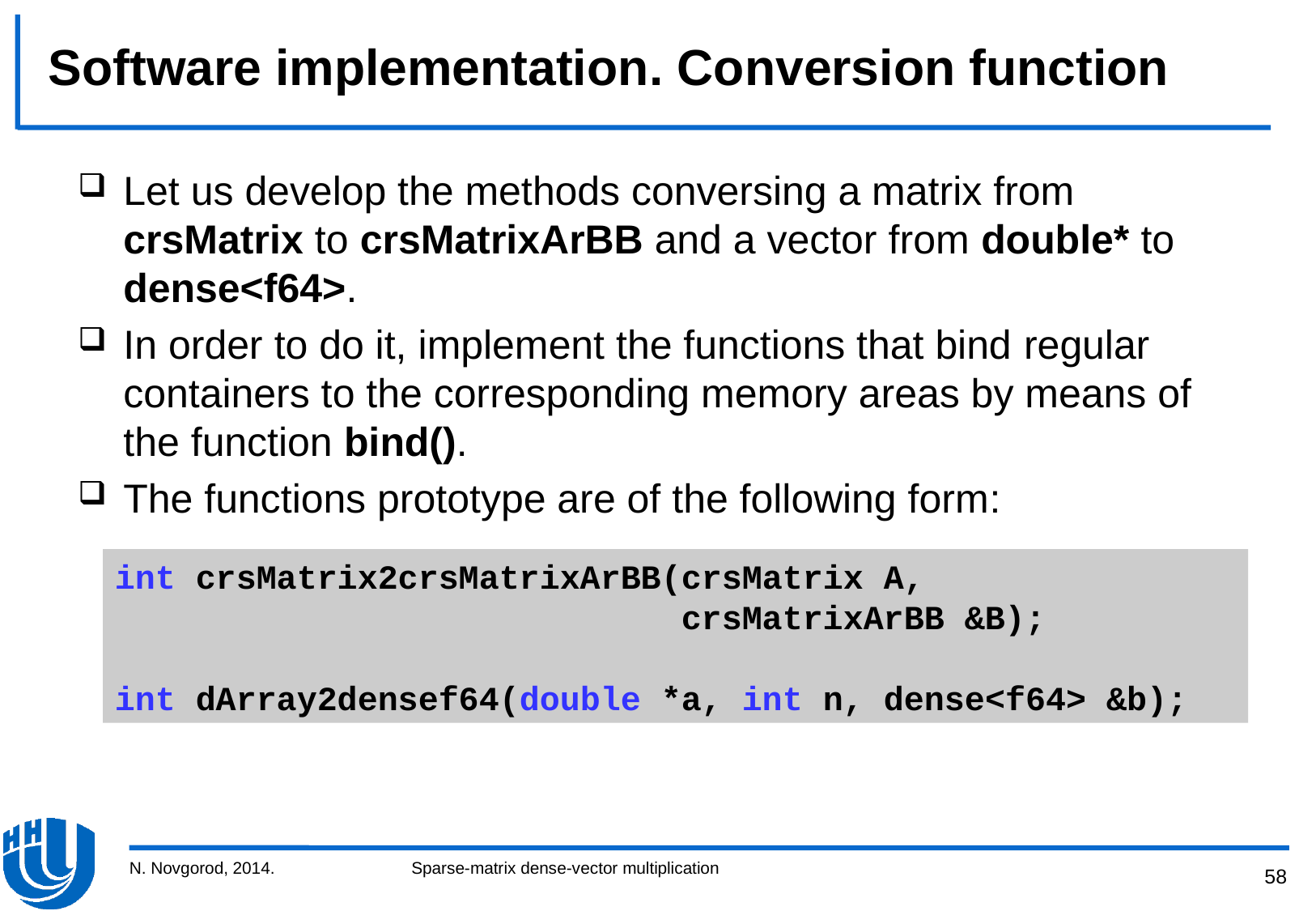

# Software implementation. Conversion function
Let us develop the methods conversing a matrix from crsMatrix to crsMatrixArBB and a vector from double* to dense<f64>.
In order to do it, implement the functions that bind regular containers to the corresponding memory areas by means of the function bind().
The functions prototype are of the following form:
int crsMatrix2crsMatrixArBB(crsMatrix A,
                            crsMatrixArBB &B);

int dArray2densef64(double *a, int n, dense<f64> &b);
N. Novgorod, 2014.
Sparse-matrix dense-vector multiplication